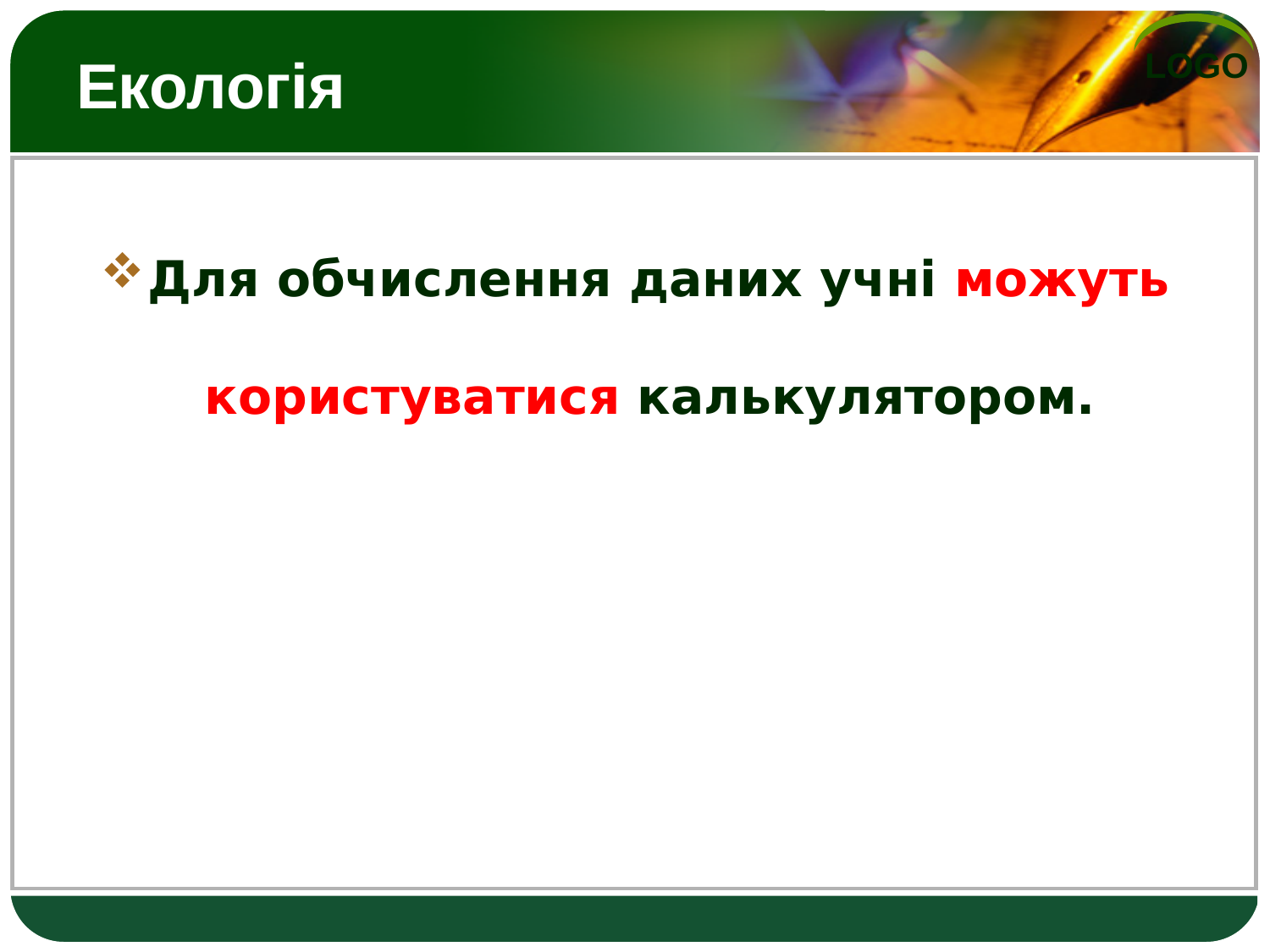

# Екологія
Для обчислення даних учні можуть користуватися калькулятором.